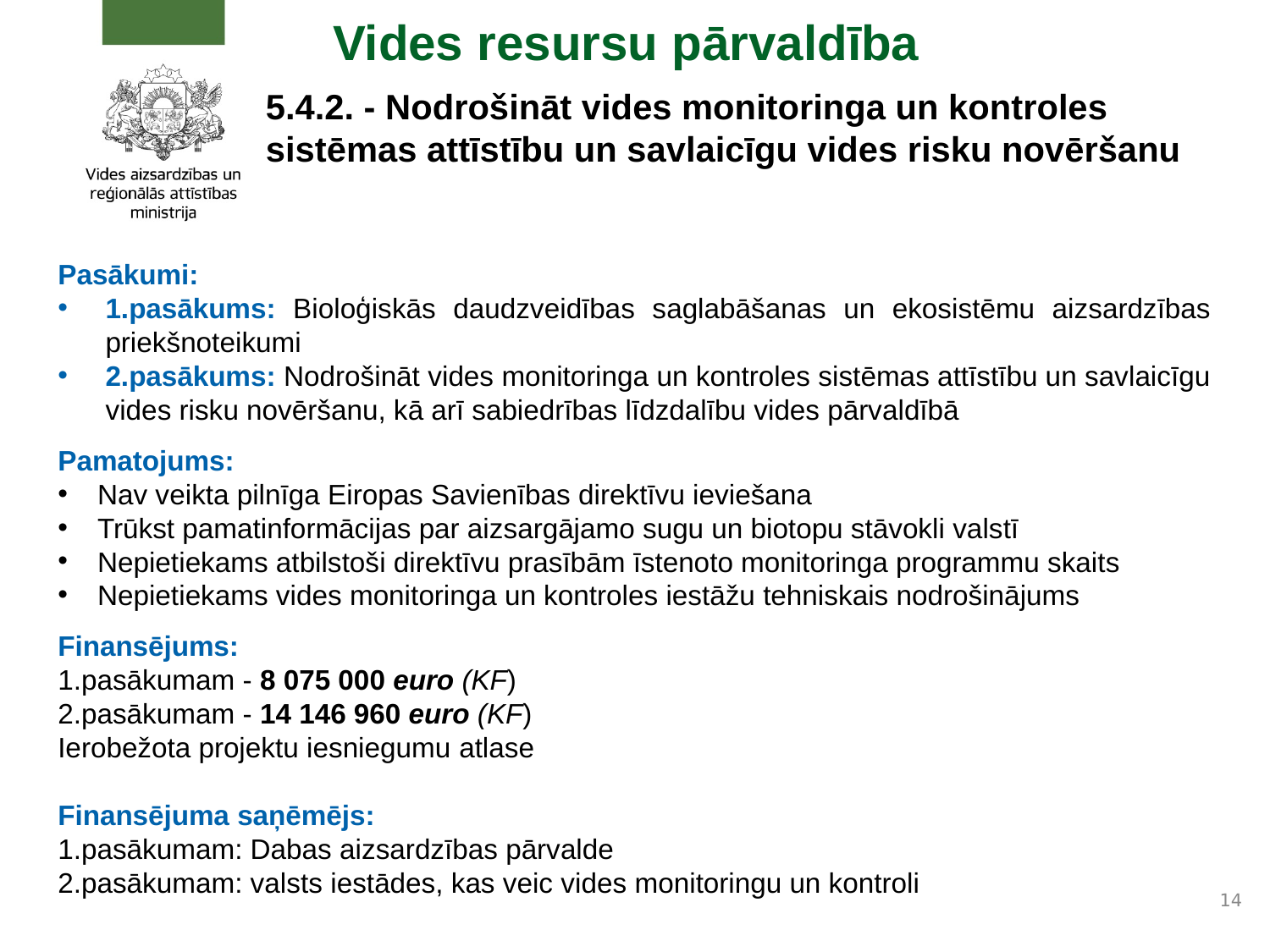

Vides resursu pārvaldība

# 5.4.2. - Nodrošināt vides monitoringa un kontroles sistēmas attīstību un savlaicīgu vides risku novēršanu

Pasākumi:
1.pasākums: Bioloģiskās daudzveidības saglabāšanas un ekosistēmu aizsardzības priekšnoteikumi
2.pasākums: Nodrošināt vides monitoringa un kontroles sistēmas attīstību un savlaicīgu vides risku novēršanu, kā arī sabiedrības līdzdalību vides pārvaldībā

Pamatojums:
Nav veikta pilnīga Eiropas Savienības direktīvu ieviešana
Trūkst pamatinformācijas par aizsargājamo sugu un biotopu stāvokli valstī
Nepietiekams atbilstoši direktīvu prasībām īstenoto monitoringa programmu skaits
Nepietiekams vides monitoringa un kontroles iestāžu tehniskais nodrošinājums

Finansējums:
1.pasākumam - 8 075 000 euro (KF)
2.pasākumam - 14 146 960 euro (KF)
Ierobežota projektu iesniegumu atlase

Finansējuma saņēmējs:
1.pasākumam: Dabas aizsardzības pārvalde
2.pasākumam: valsts iestādes, kas veic vides monitoringu un kontroli

14